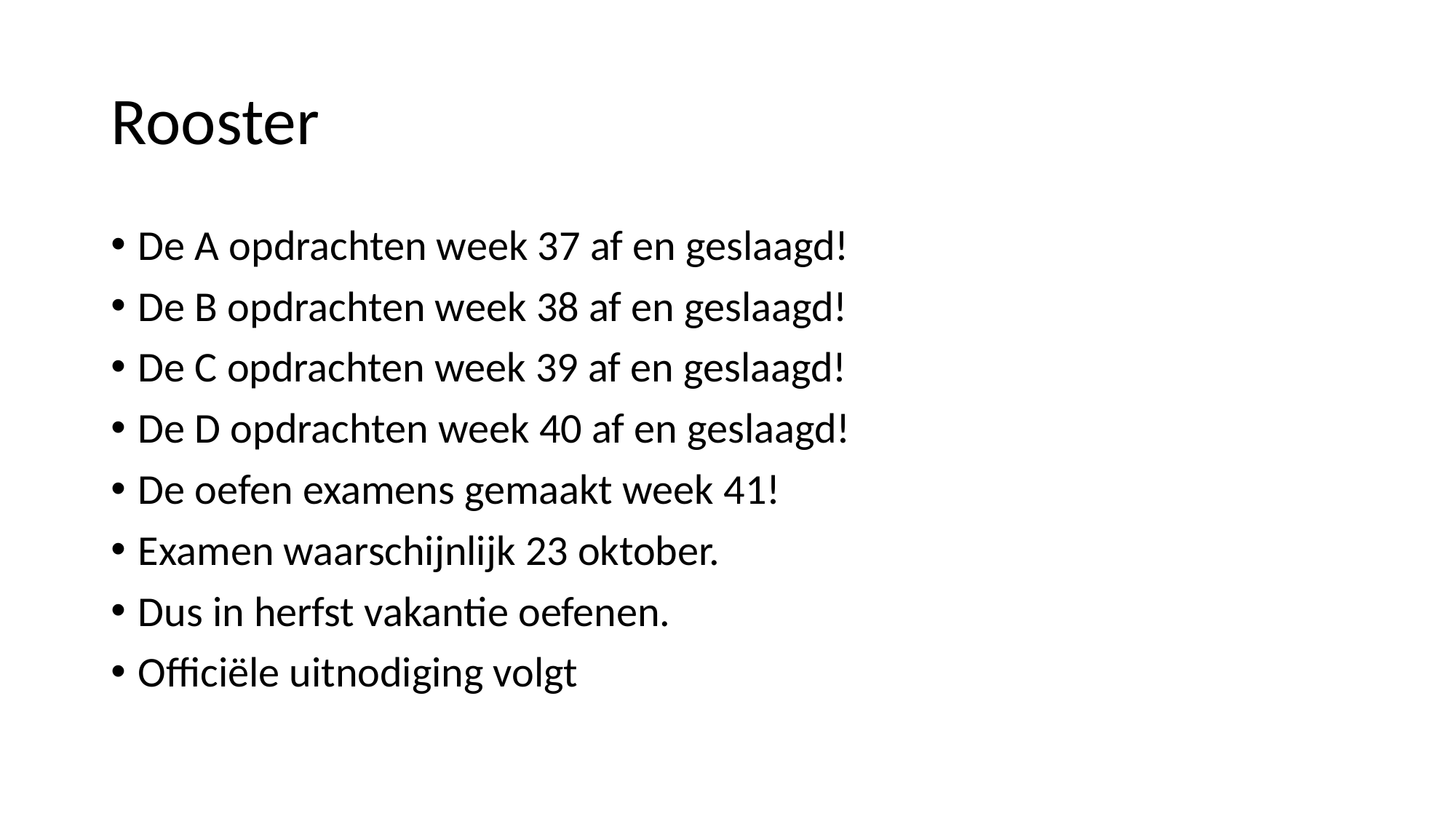

# Rooster
De A opdrachten week 37 af en geslaagd!
De B opdrachten week 38 af en geslaagd!
De C opdrachten week 39 af en geslaagd!
De D opdrachten week 40 af en geslaagd!
De oefen examens gemaakt week 41!
Examen waarschijnlijk 23 oktober.
Dus in herfst vakantie oefenen.
Officiële uitnodiging volgt